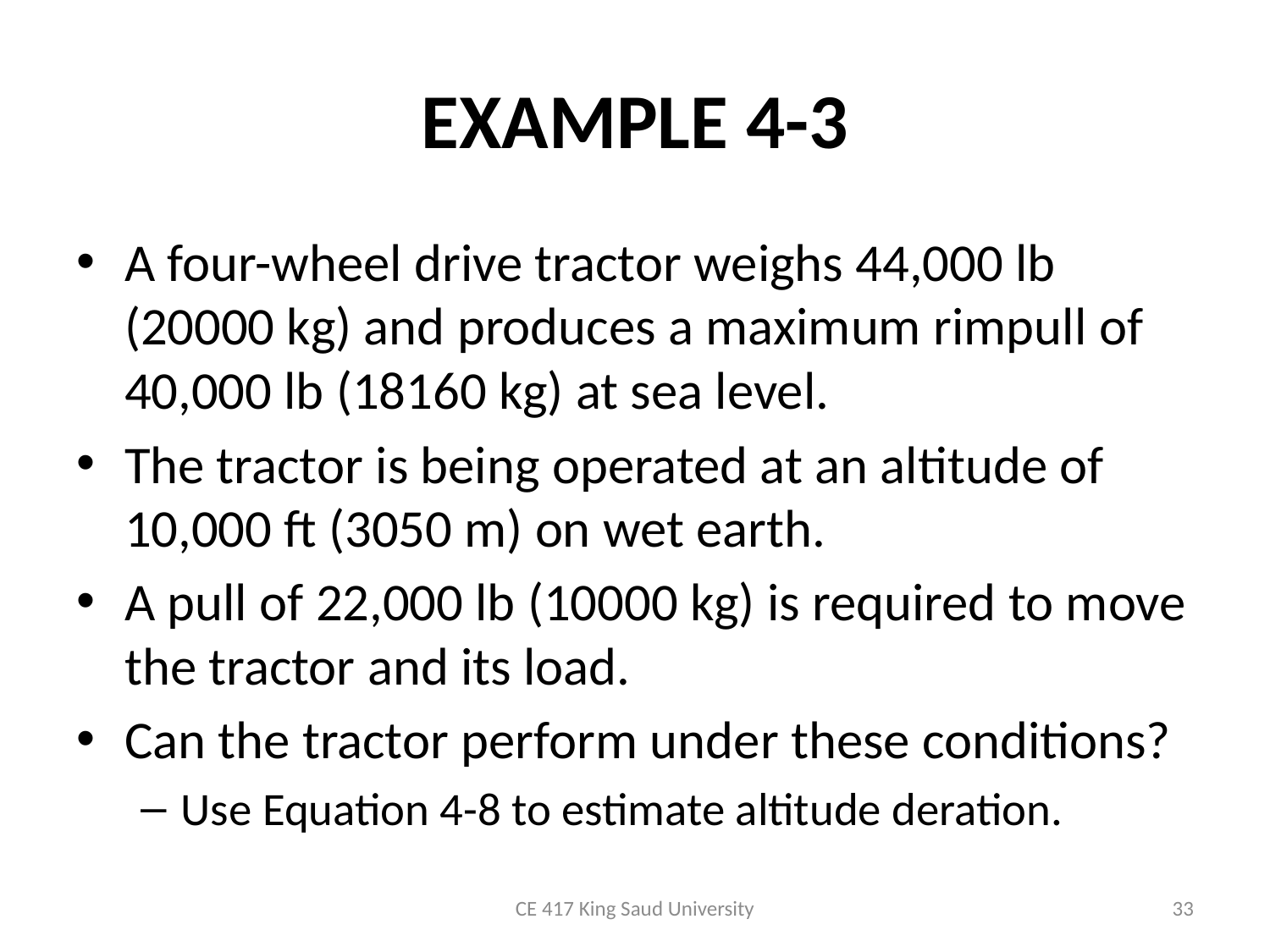

# EXAMPLE 4-3
A four-wheel drive tractor weighs 44,000 lb (20000 kg) and produces a maximum rimpull of 40,000 lb (18160 kg) at sea level.
The tractor is being operated at an altitude of 10,000 ft (3050 m) on wet earth.
A pull of 22,000 lb (10000 kg) is required to move the tractor and its load.
Can the tractor perform under these conditions?
Use Equation 4-8 to estimate altitude deration.
CE 417 King Saud University
33